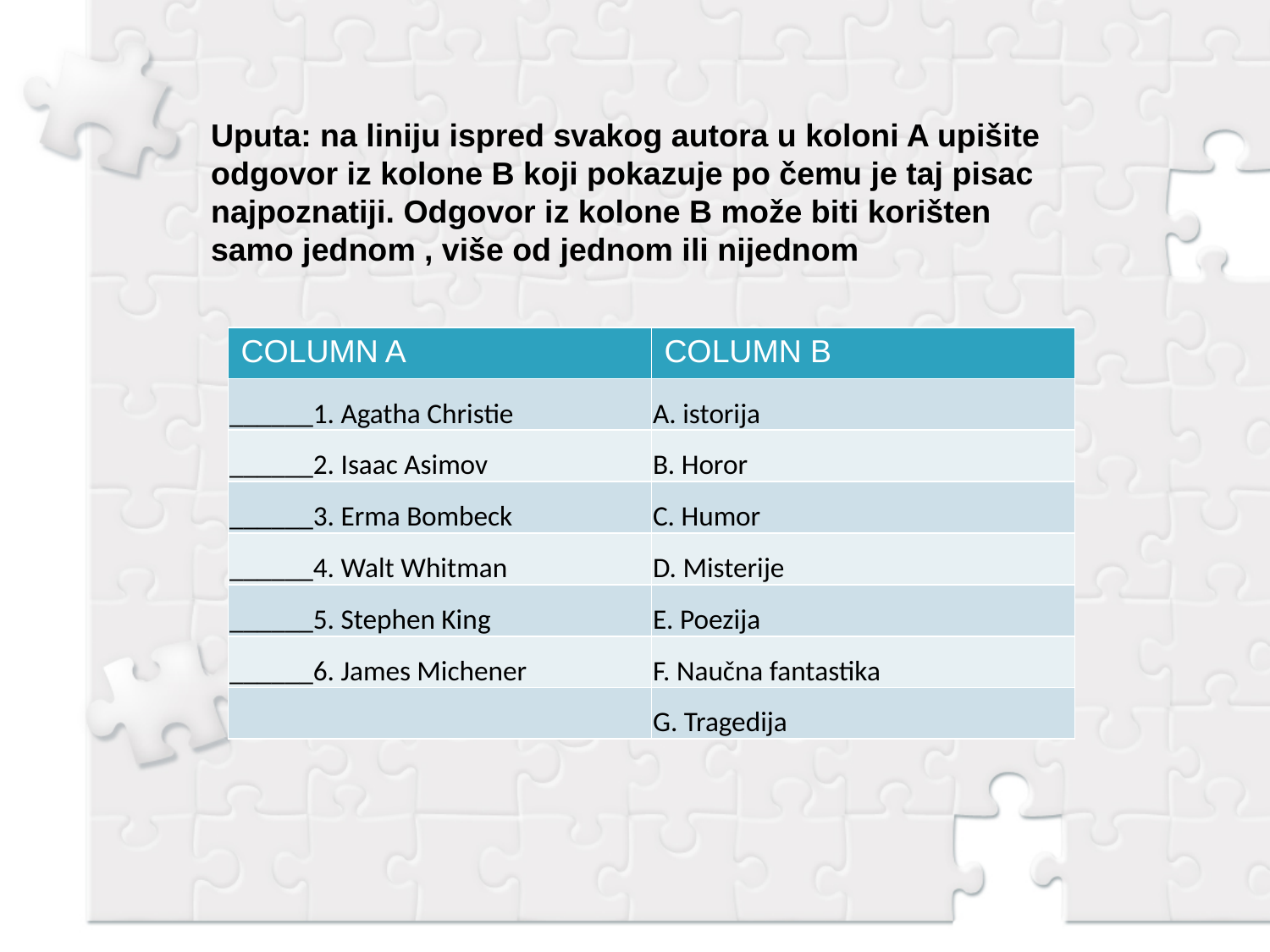

Uputa: na liniju ispred svakog autora u koloni A upišite odgovor iz kolone B koji pokazuje po čemu je taj pisac najpoznatiji. Odgovor iz kolone B može biti korišten samo jednom , više od jednom ili nijednom

| COLUMN A | COLUMN B |
| --- | --- |
| \_\_\_\_\_\_1. Agatha Christie | A. istorija |
| \_\_\_\_\_\_2. Isaac Asimov | B. Horor |
| \_\_\_\_\_\_3. Erma Bombeck | C. Humor |
| \_\_\_\_\_\_4. Walt Whitman | D. Misterije |
| \_\_\_\_\_\_5. Stephen King | E. Poezija |
| \_\_\_\_\_\_6. James Michener | F. Naučna fantastika |
|  | G. Tragedija |